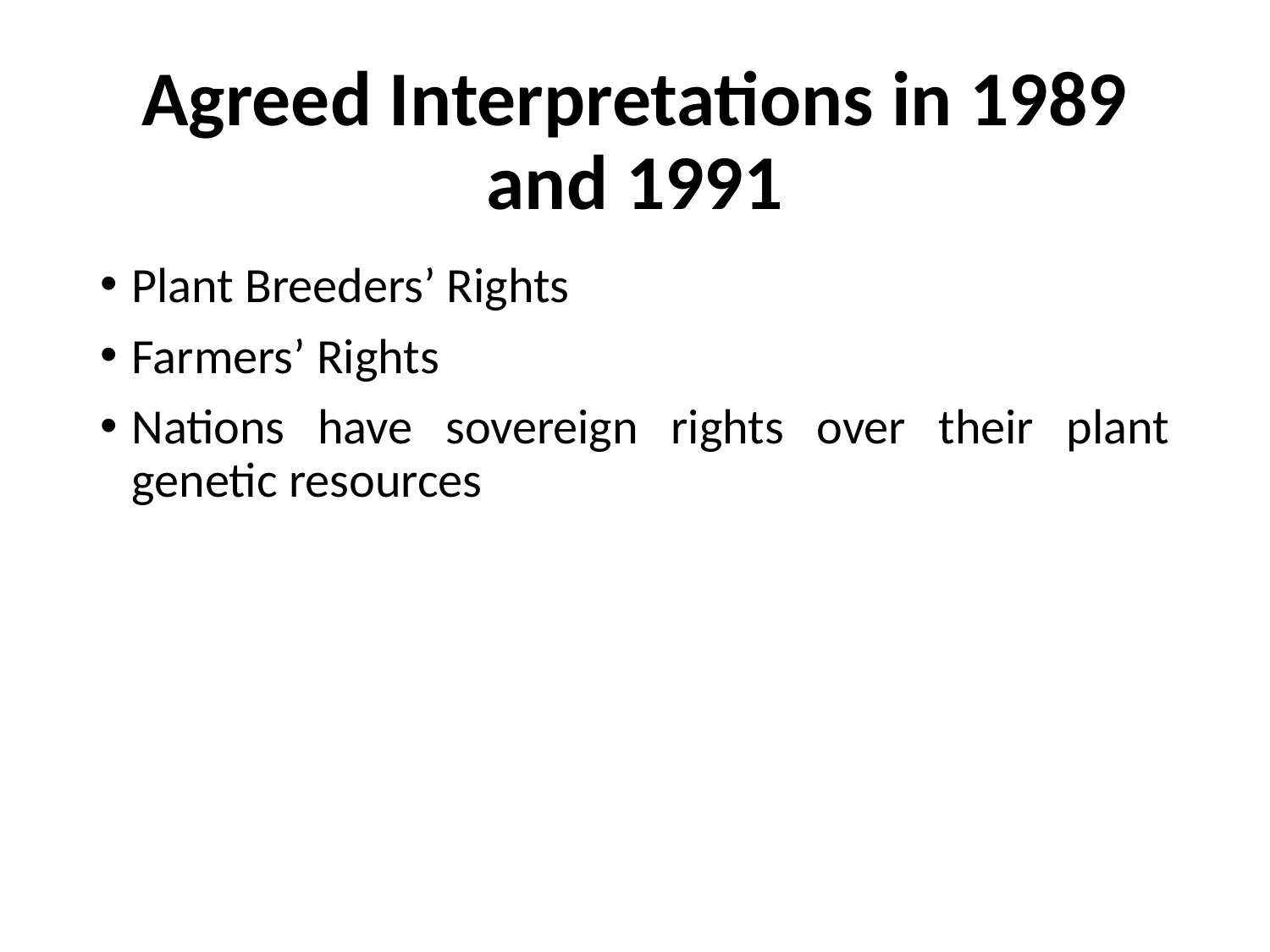

# Agreed Interpretations in 1989 and 1991
Plant Breeders’ Rights
Farmers’ Rights
Nations have sovereign rights over their plant genetic resources